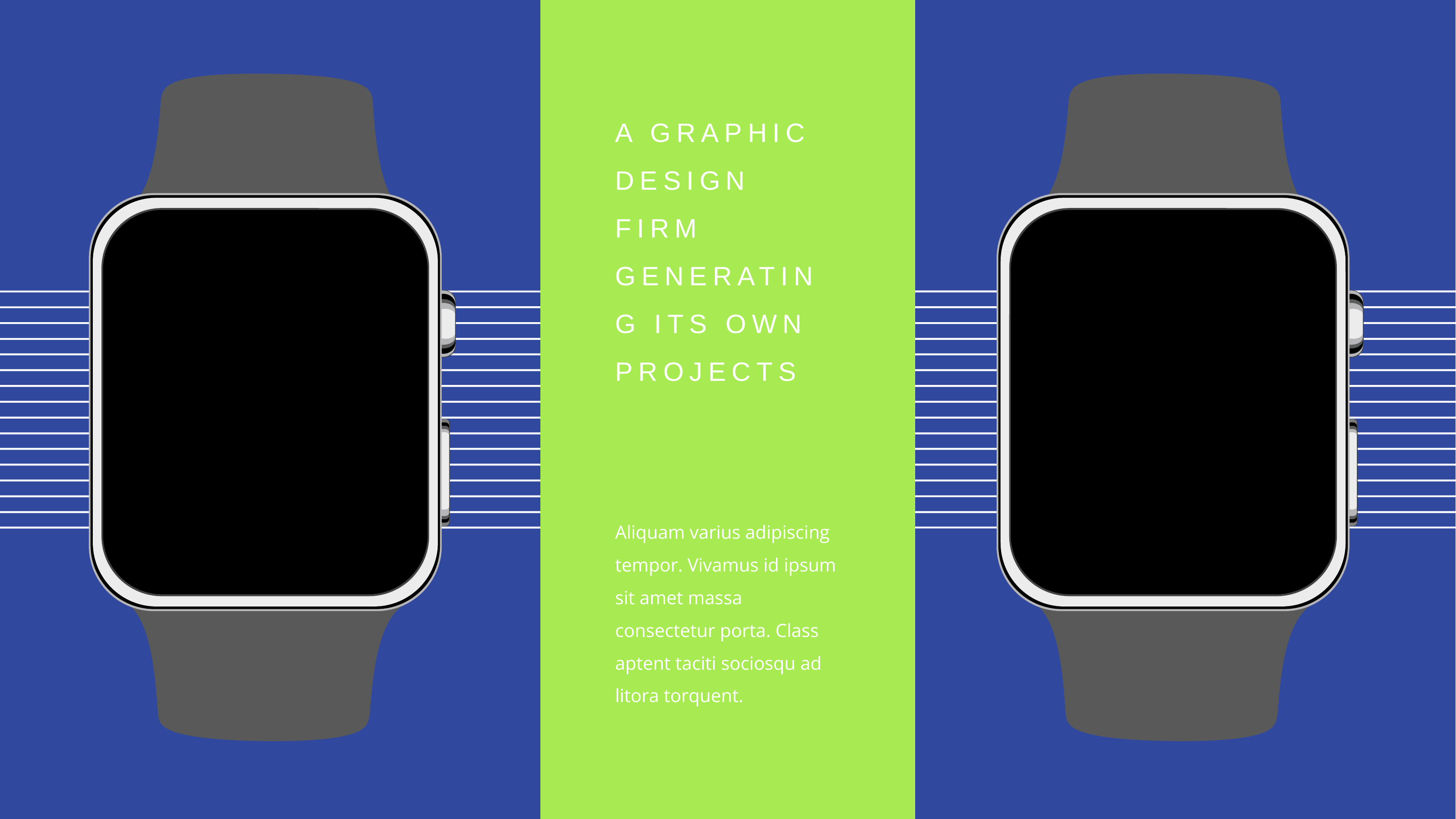

A GRAPHIC
DESIGN FIRM GENERATING ITS OWN
PROJECTS

Aliquam varius adipiscing tempor. Vivamus id ipsum sit amet massa consectetur porta. Class aptent taciti sociosqu ad litora torquent.